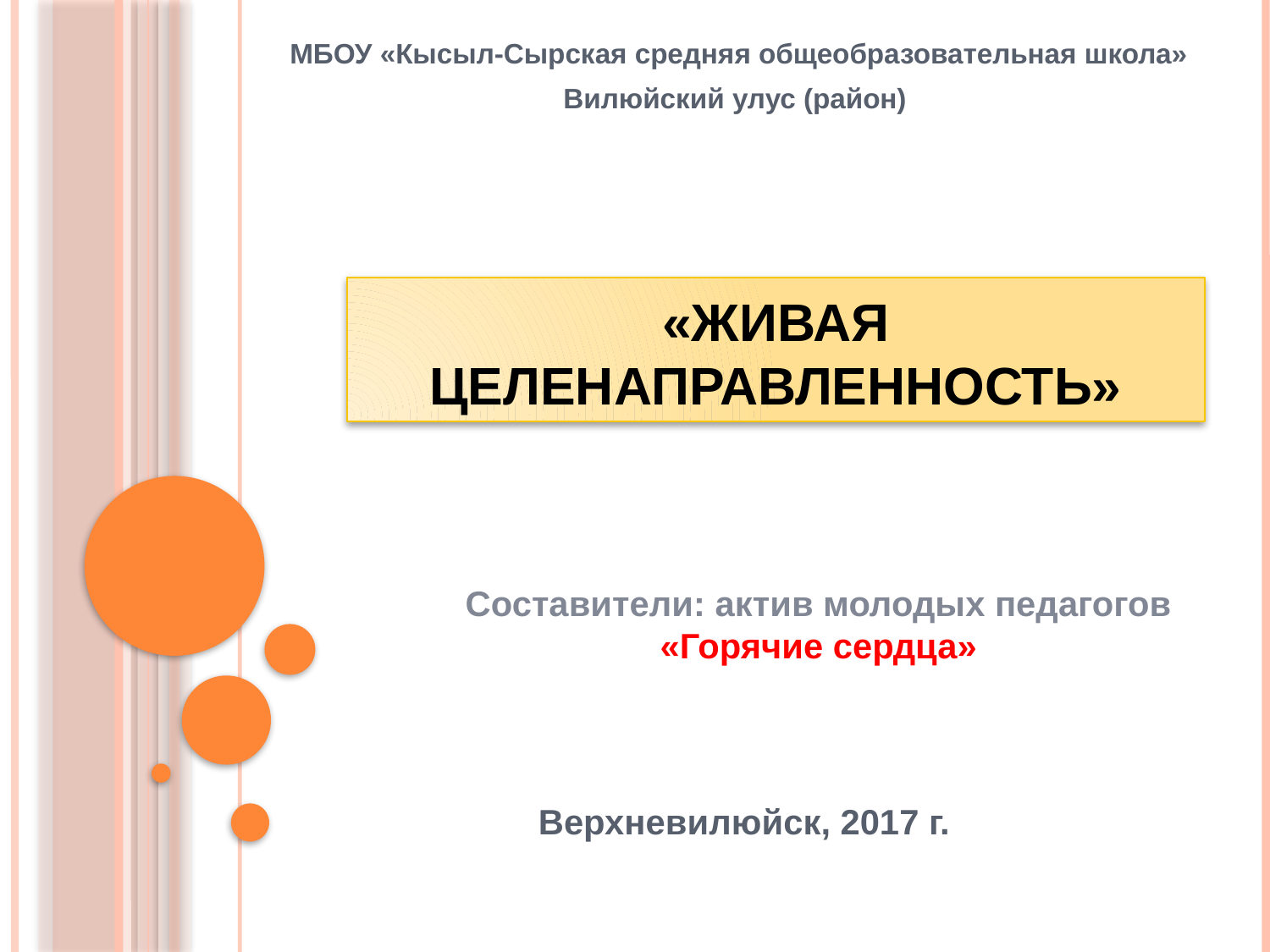

МБОУ «Кысыл-Сырская средняя общеобразовательная школа»
Вилюйский улус (район)
# «Живая целенаправленность»
Составители: актив молодых педагогов «Горячие сердца»
Верхневилюйск, 2017 г.